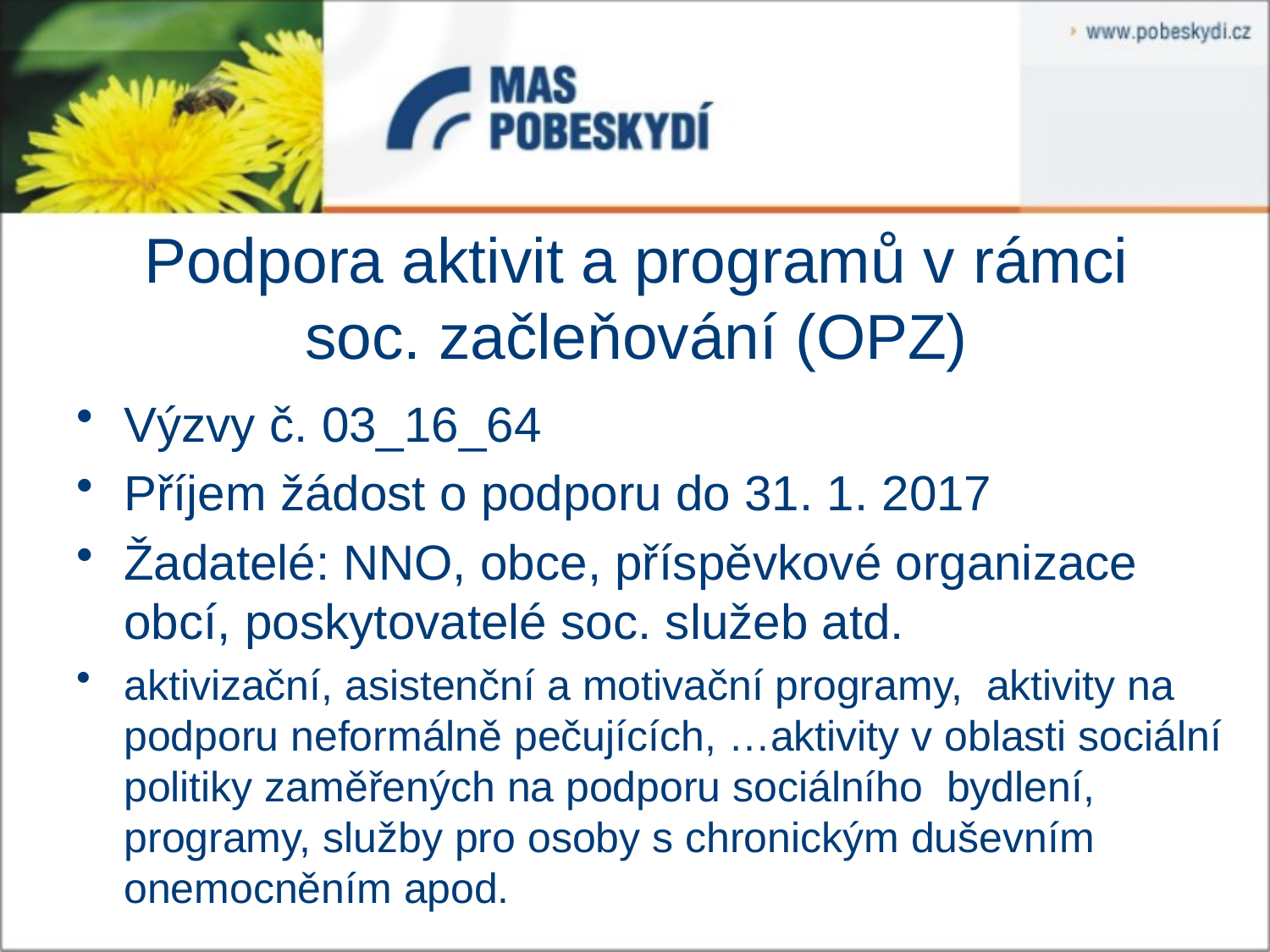

# Podpora aktivit a programů v rámci soc. začleňování (OPZ)
Výzvy č. 03_16_64
Příjem žádost o podporu do 31. 1. 2017
Žadatelé: NNO, obce, příspěvkové organizace obcí, poskytovatelé soc. služeb atd.
aktivizační, asistenční a motivační programy,  aktivity na podporu neformálně pečujících, …aktivity v oblasti sociální politiky zaměřených na podporu sociálního  bydlení, programy, služby pro osoby s chronickým duševním onemocněním apod.